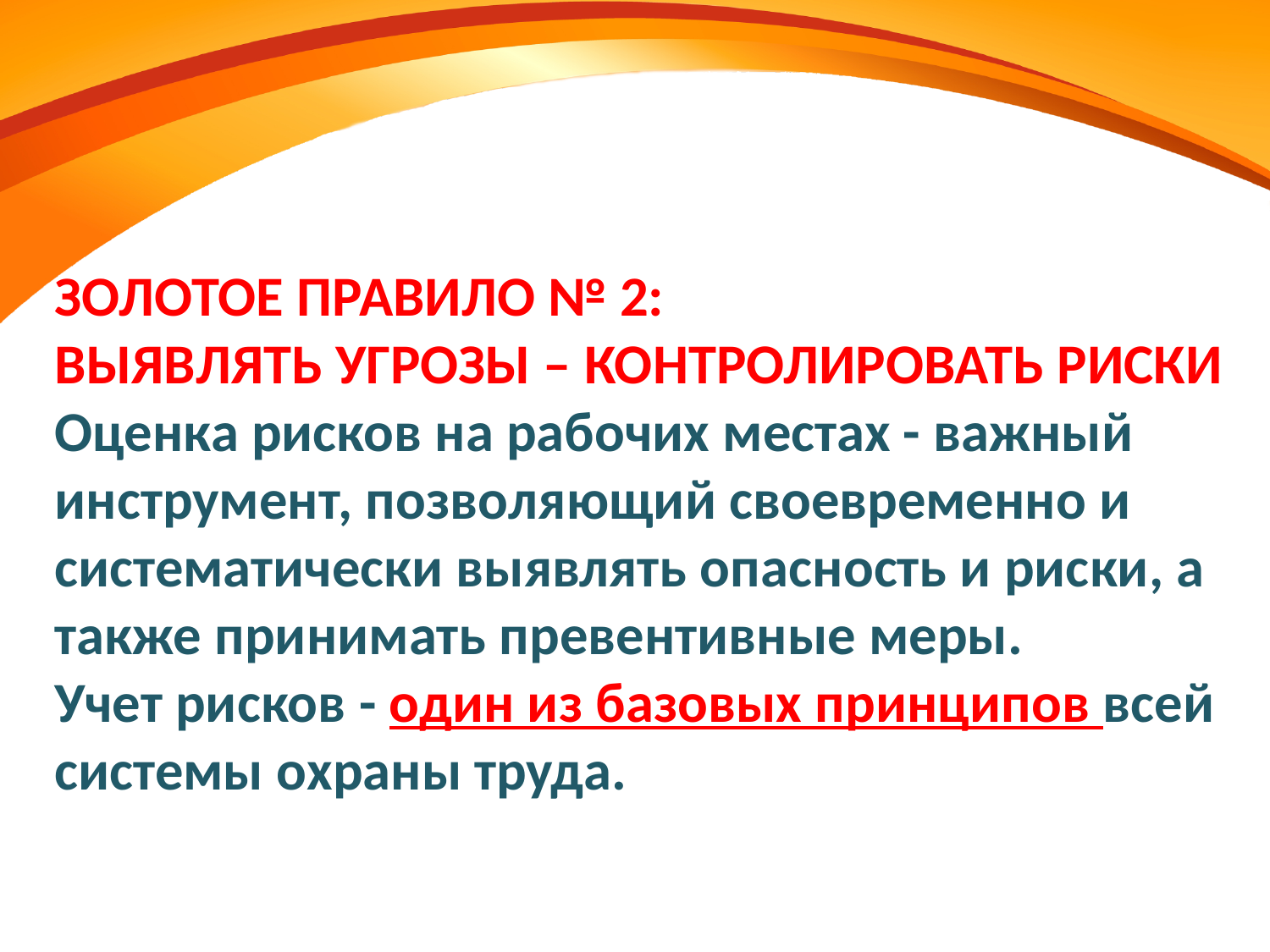

ЗОЛОТОЕ ПРАВИЛО № 2:
ВЫЯВЛЯТЬ УГРОЗЫ – КОНТРОЛИРОВАТЬ РИСКИ
Оценка рисков на рабочих местах - важный инструмент, позволяющий своевременно и систематически выявлять опасность и риски, а также принимать превентивные меры.
Учет рисков - один из базовых принципов всей системы охраны труда.